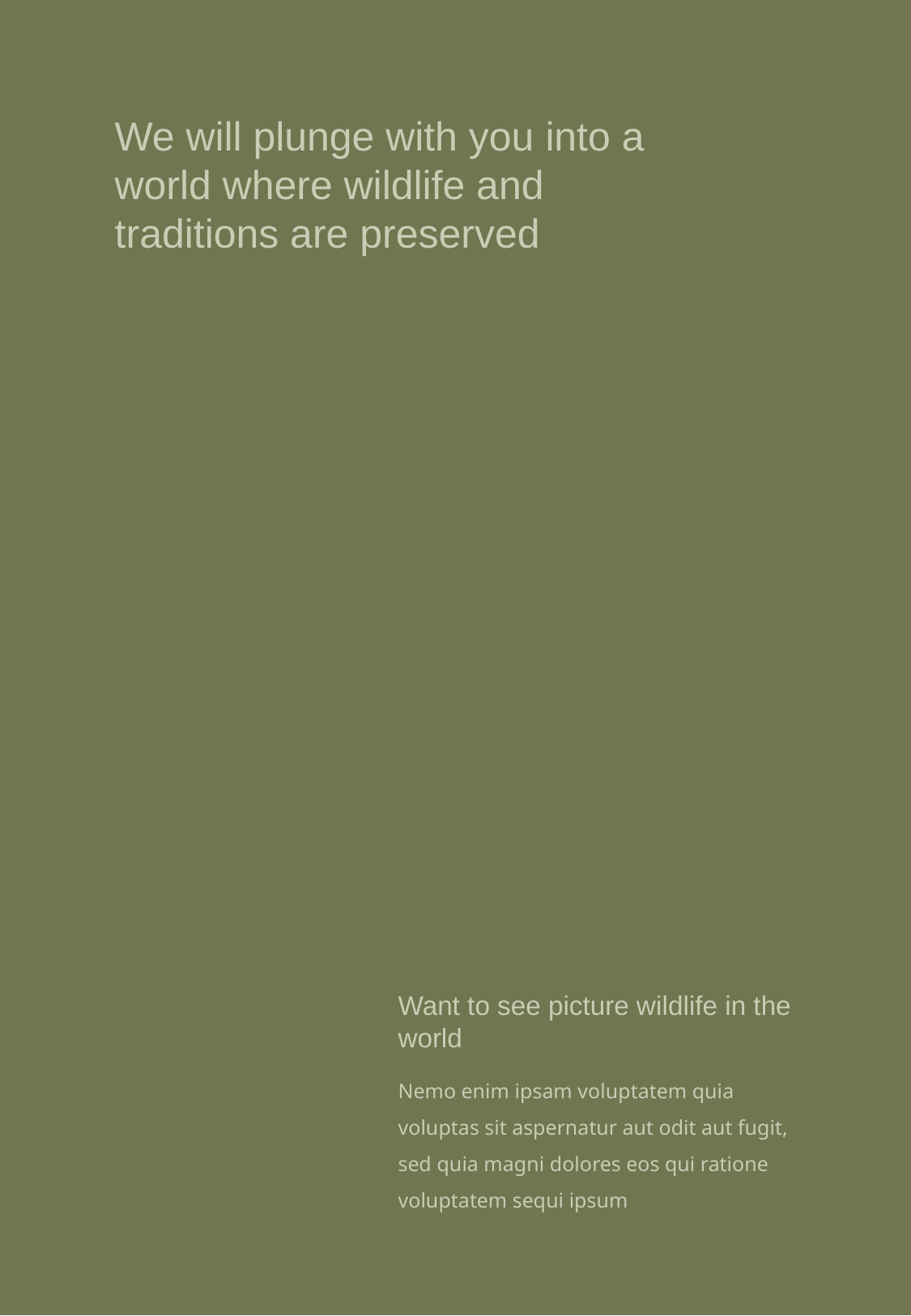

We will plunge with you into a world where wildlife and  traditions are preserved

Want to see picture wildlife in the world
Nemo enim ipsam voluptatem quia voluptas sit aspernatur aut odit aut fugit, sed quia magni dolores eos qui ratione voluptatem sequi ipsum